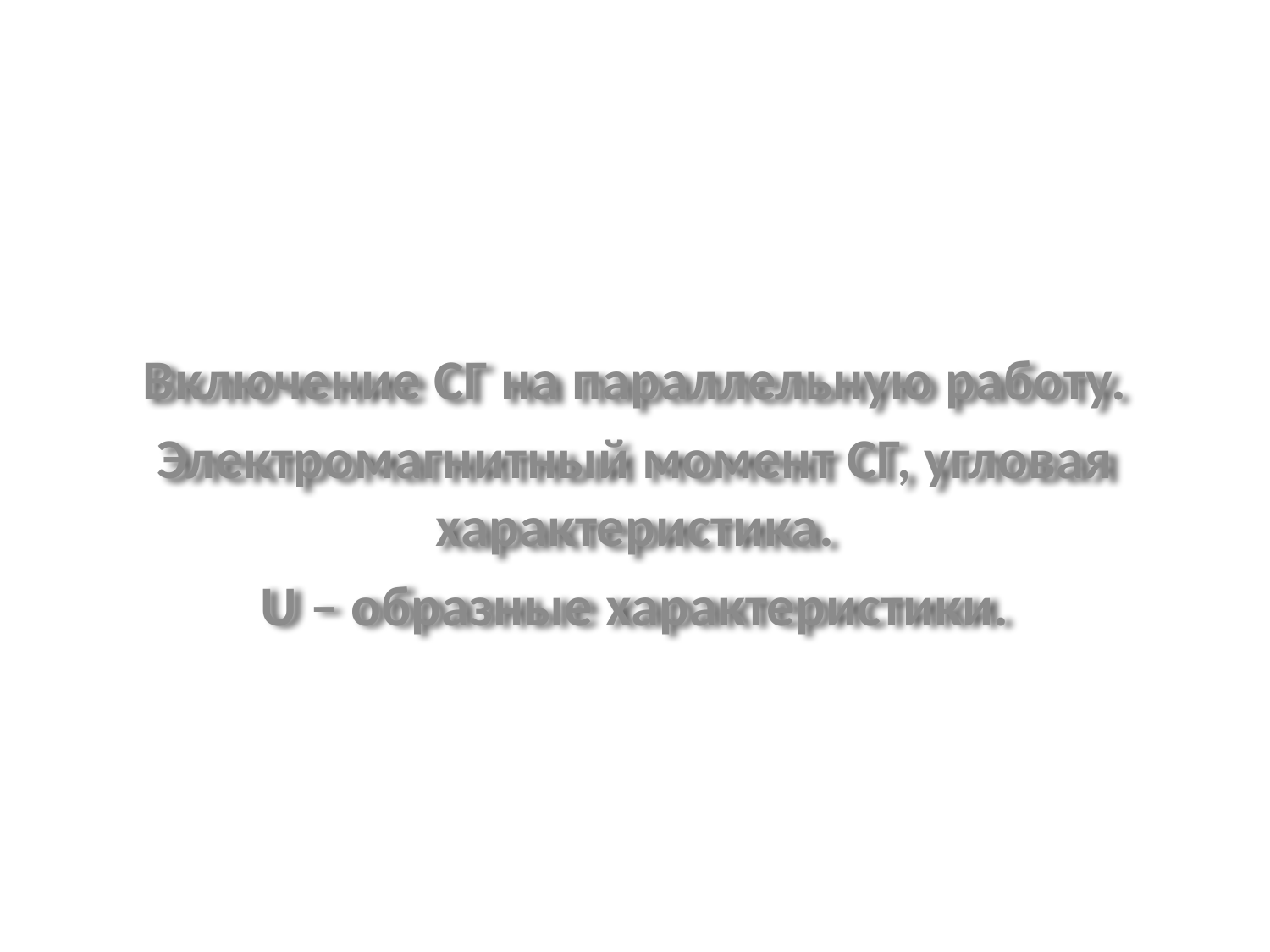

Включение СГ на параллельную работу.
Электромагнитный момент СГ, угловая характеристика.
U – образные характеристики.